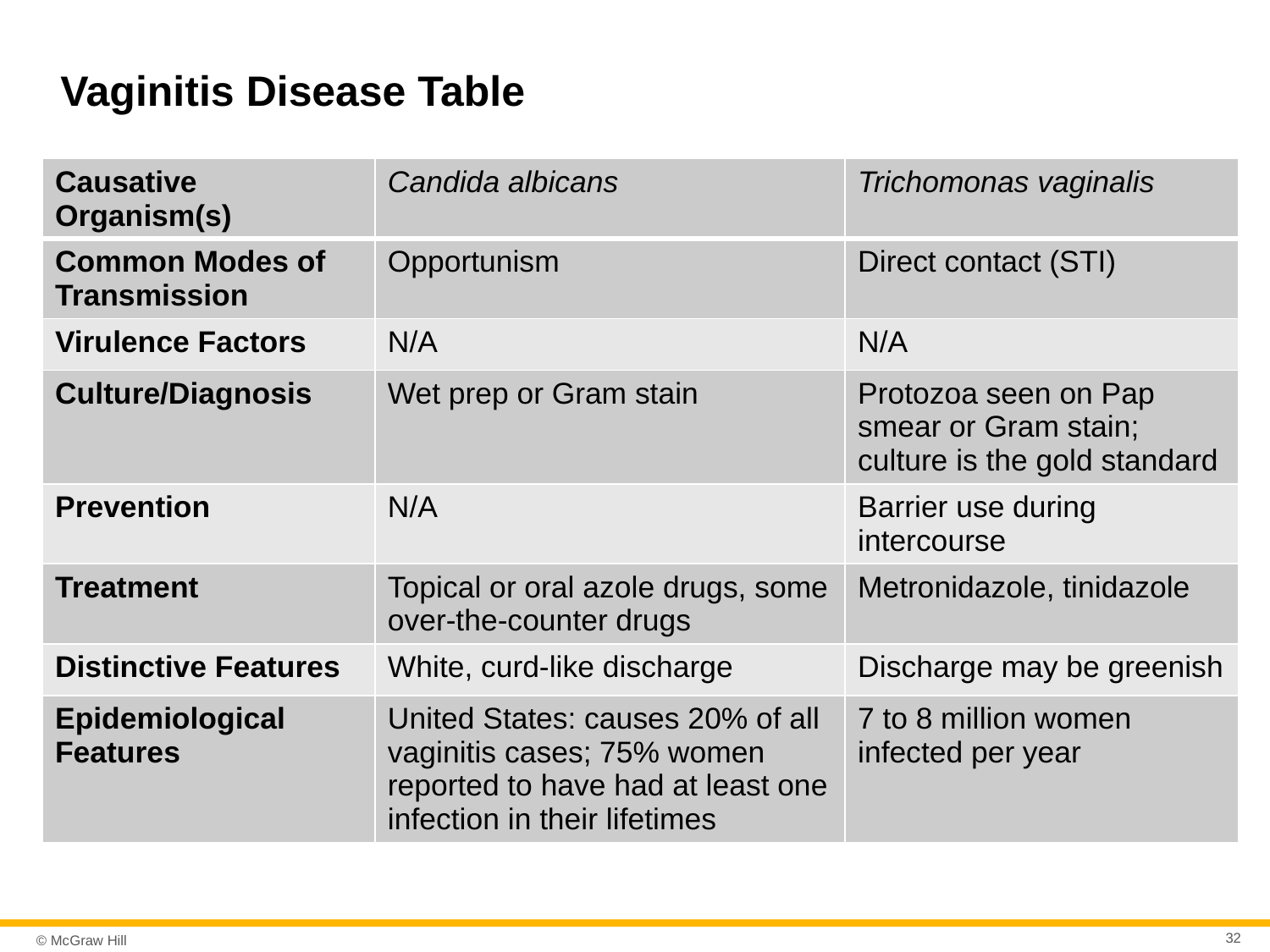

# Vaginitis Disease Table
| Causative Organism(s) | Candida albicans | Trichomonas vaginalis |
| --- | --- | --- |
| Common Modes of Transmission | Opportunism | Direct contact (STI) |
| Virulence Factors | N/A | N/A |
| Culture/Diagnosis | Wet prep or Gram stain | Protozoa seen on Pap smear or Gram stain; culture is the gold standard |
| Prevention | N/A | Barrier use during intercourse |
| Treatment | Topical or oral azole drugs, some over-the-counter drugs | Metronidazole, tinidazole |
| Distinctive Features | White, curd-like discharge | Discharge may be greenish |
| Epidemiological Features | United States: causes 20% of all vaginitis cases; 75% women reported to have had at least one infection in their lifetimes | 7 to 8 million women infected per year |